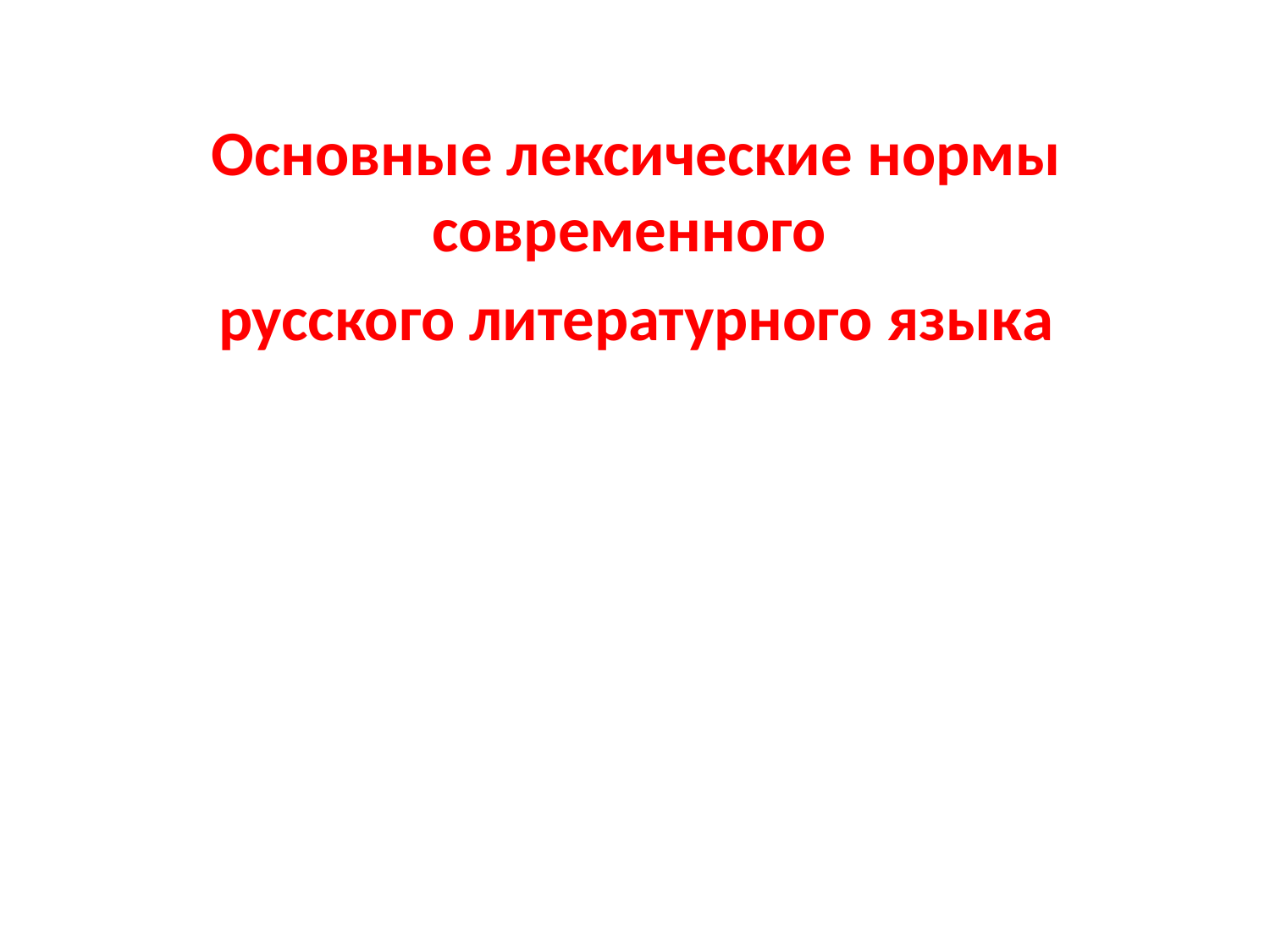

Основные лексические нормы современного
русского литературного языка